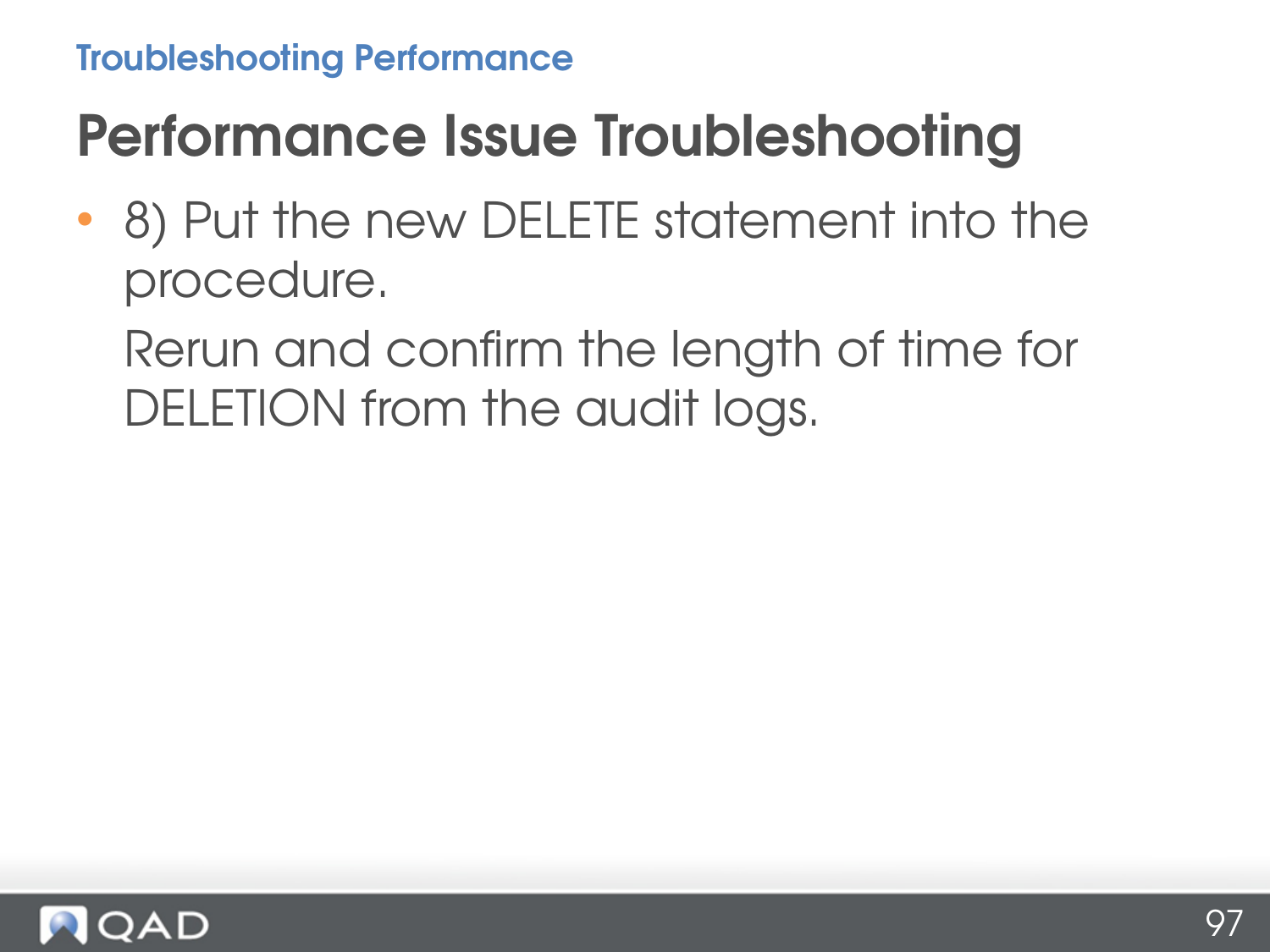

Troubleshooting Performance
# Performance Issue Troubleshooting
8) Put the new DELETE statement into the procedure.
	Rerun and confirm the length of time for DELETION from the audit logs.

97